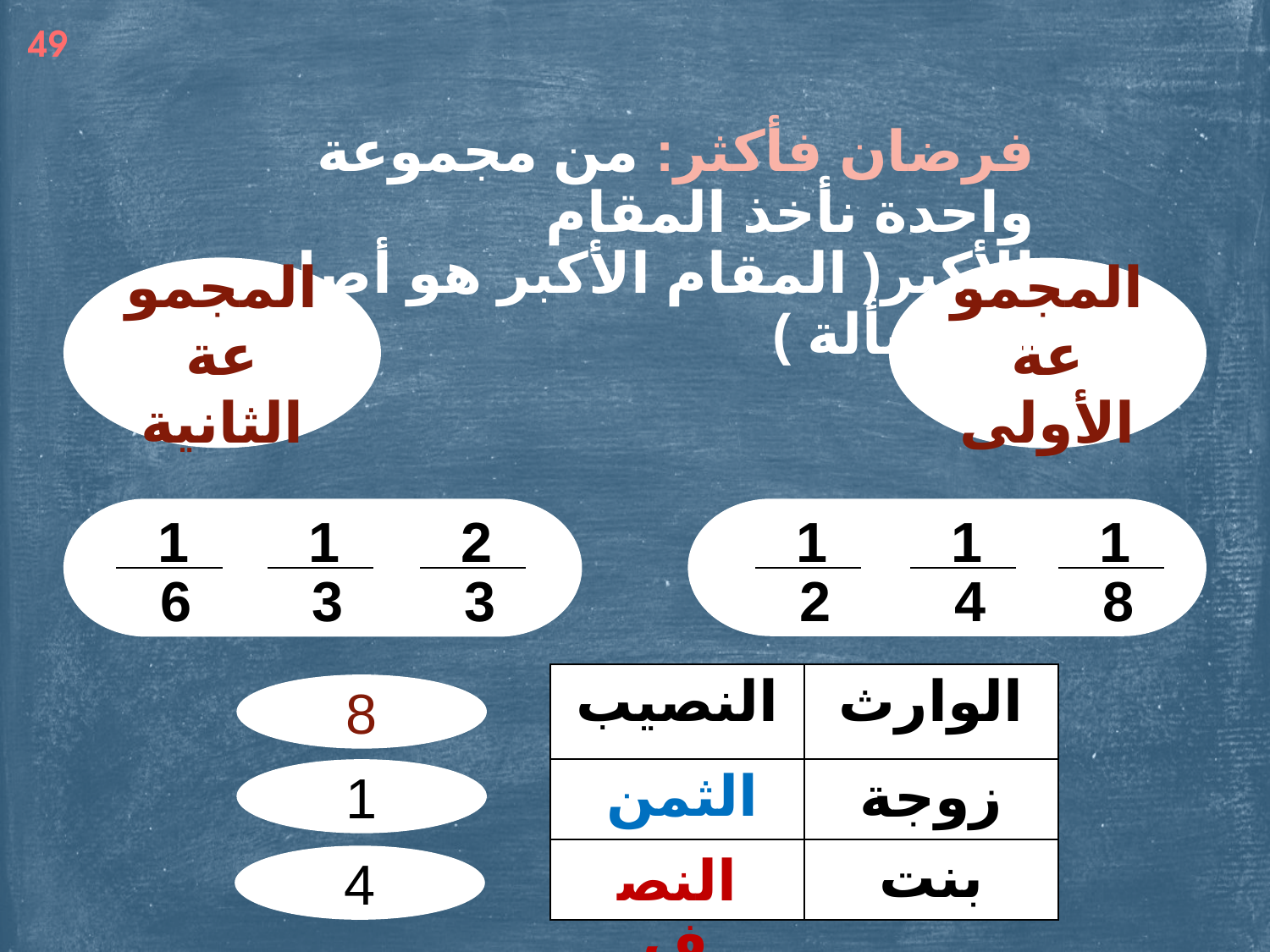

49
فرضان فأكثر: من مجموعة واحدة نأخذ المقام الأكبر( المقام الأكبر هو أصل المسألة ).
المجموعة الثانية
المجموعة الأولى

1
1
2
1
1
1
6
3
3
2
4
8
| النصيب | الوارث |
| --- | --- |
|  | زوجة |
|  | بنت |
8
1
الثمن
4
النصف